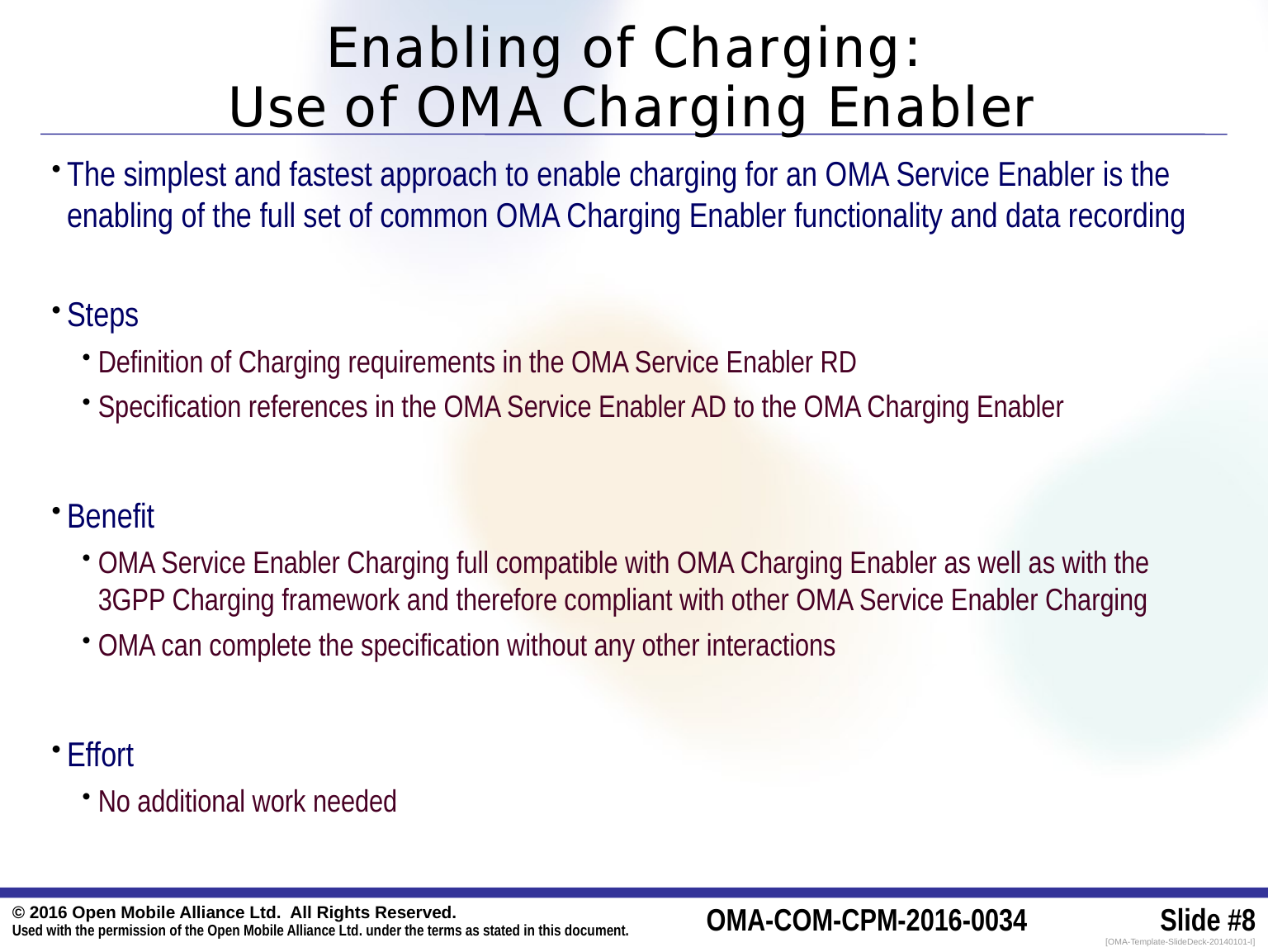

# Enabling of Charging: Use of OMA Charging Enabler
The simplest and fastest approach to enable charging for an OMA Service Enabler is the enabling of the full set of common OMA Charging Enabler functionality and data recording

Steps
Definition of Charging requirements in the OMA Service Enabler RD
Specification references in the OMA Service Enabler AD to the OMA Charging Enabler

Benefit
OMA Service Enabler Charging full compatible with OMA Charging Enabler as well as with the 3GPP Charging framework and therefore compliant with other OMA Service Enabler Charging
OMA can complete the specification without any other interactions

Effort
No additional work needed